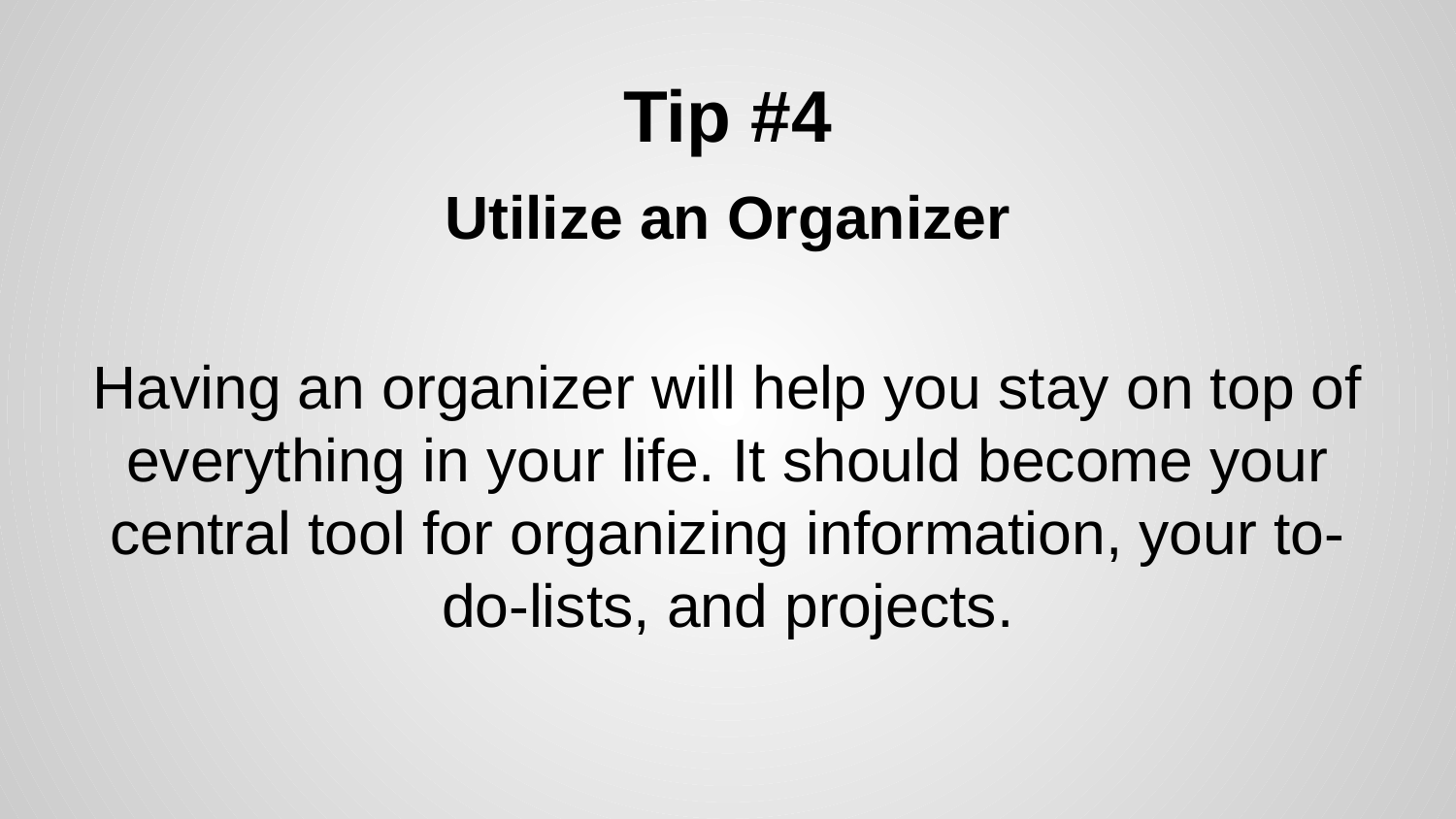

# Tip #4

Utilize an Organizer

Having an organizer will help you stay on top of everything in your life. It should become your central tool for organizing information, your to-do-lists, and projects.